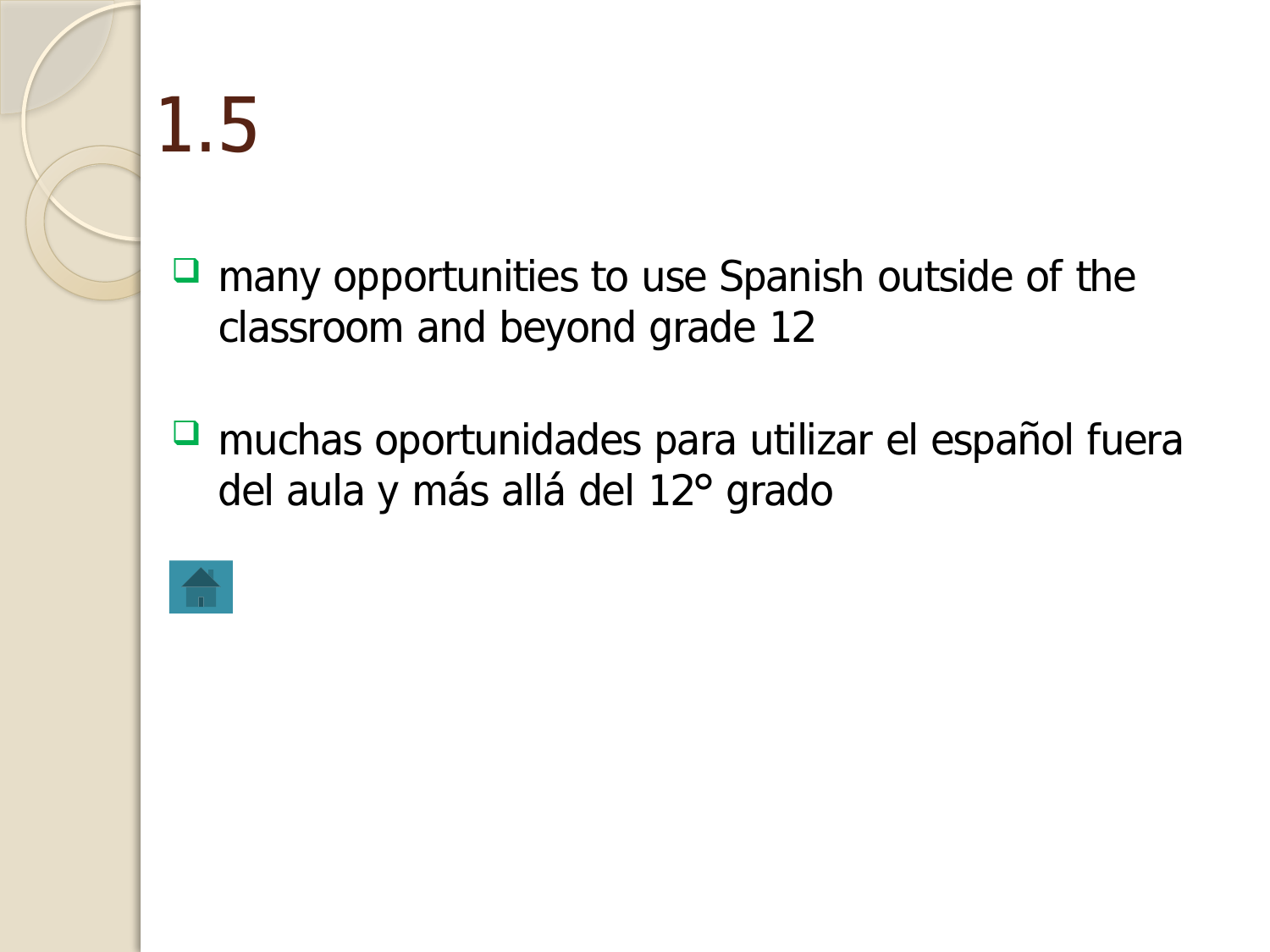

# 1.5
many opportunities to use Spanish outside of the classroom and beyond grade 12
muchas oportunidades para utilizar el español fuera
del aula y más allá del 12° grado